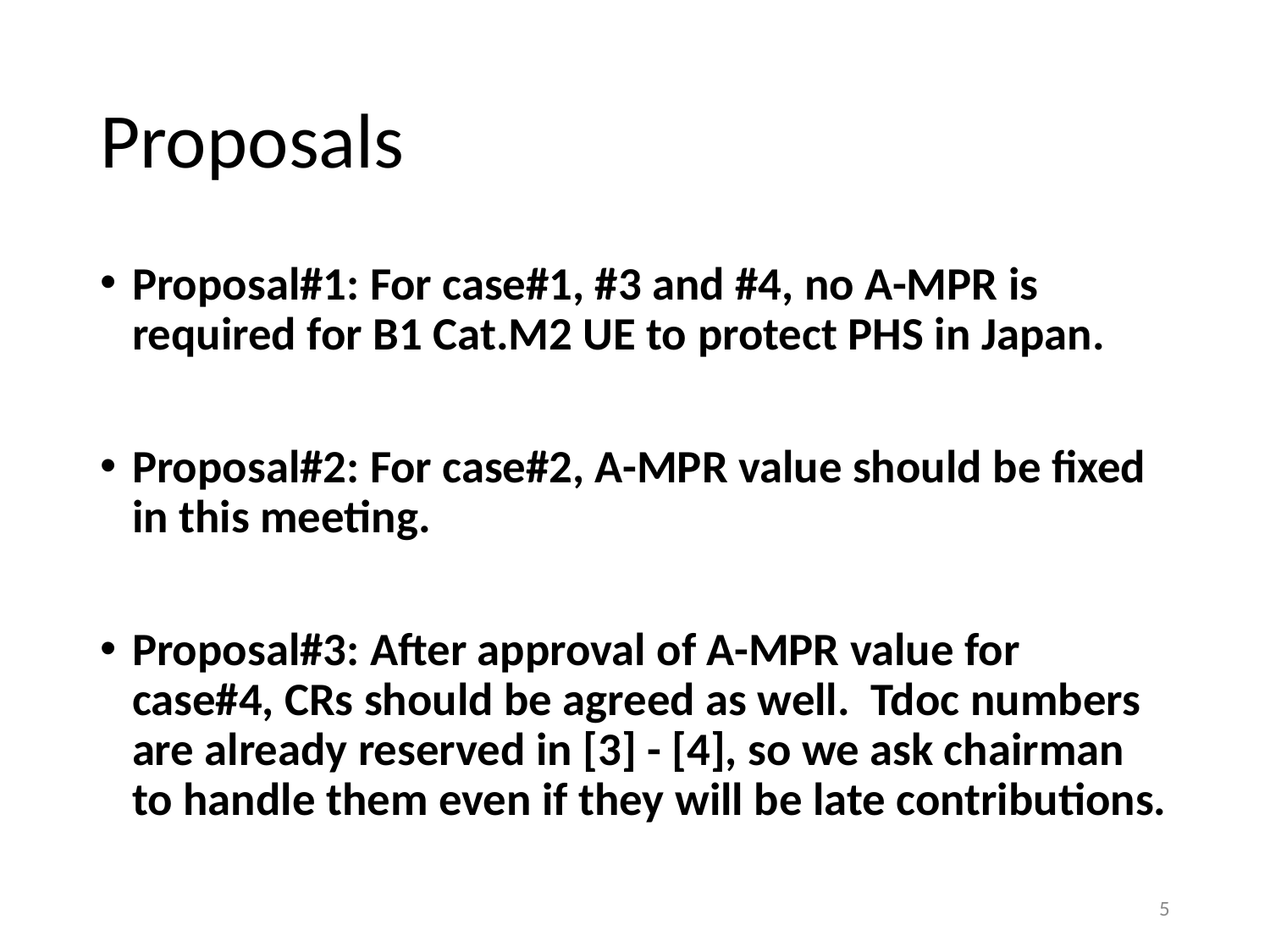

# Proposals
Proposal#1: For case#1, #3 and #4, no A-MPR is required for B1 Cat.M2 UE to protect PHS in Japan.

Proposal#2: For case#2, A-MPR value should be fixed in this meeting.

Proposal#3: After approval of A-MPR value for case#4, CRs should be agreed as well.  Tdoc numbers are already reserved in [3] - [4], so we ask chairman to handle them even if they will be late contributions.
5